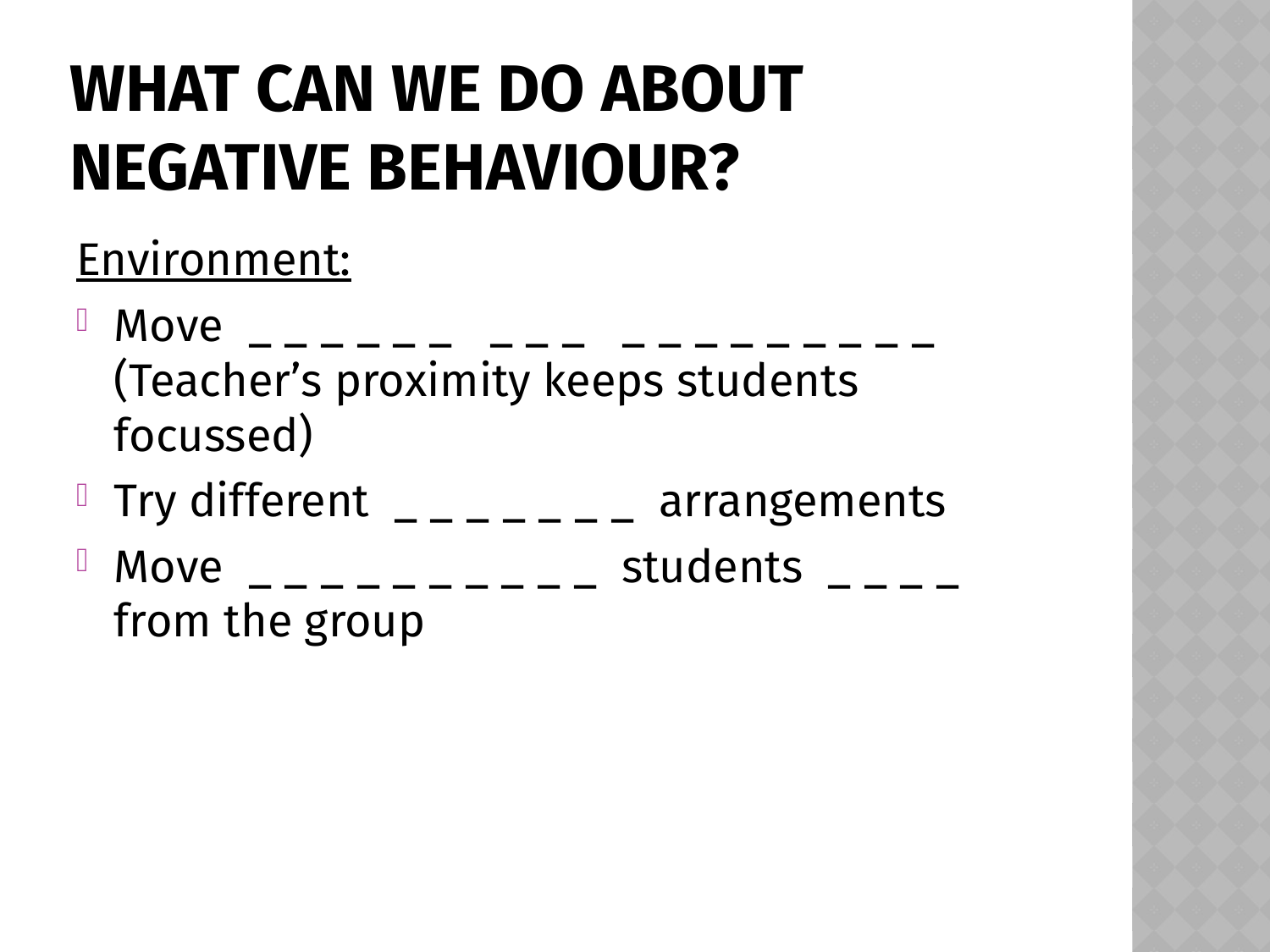

# What can we do about negative behaviour?
Environment:
Move  _ _ _ _ _ _   _ _ _   _ _ _ _ _ _ _ _ _ (Teacher’s proximity keeps students focussed)
Try different  _ _ _ _ _ _ _  arrangements
Move  _ _ _ _ _ _ _ _ _ _  students  _ _ _ _ from the group